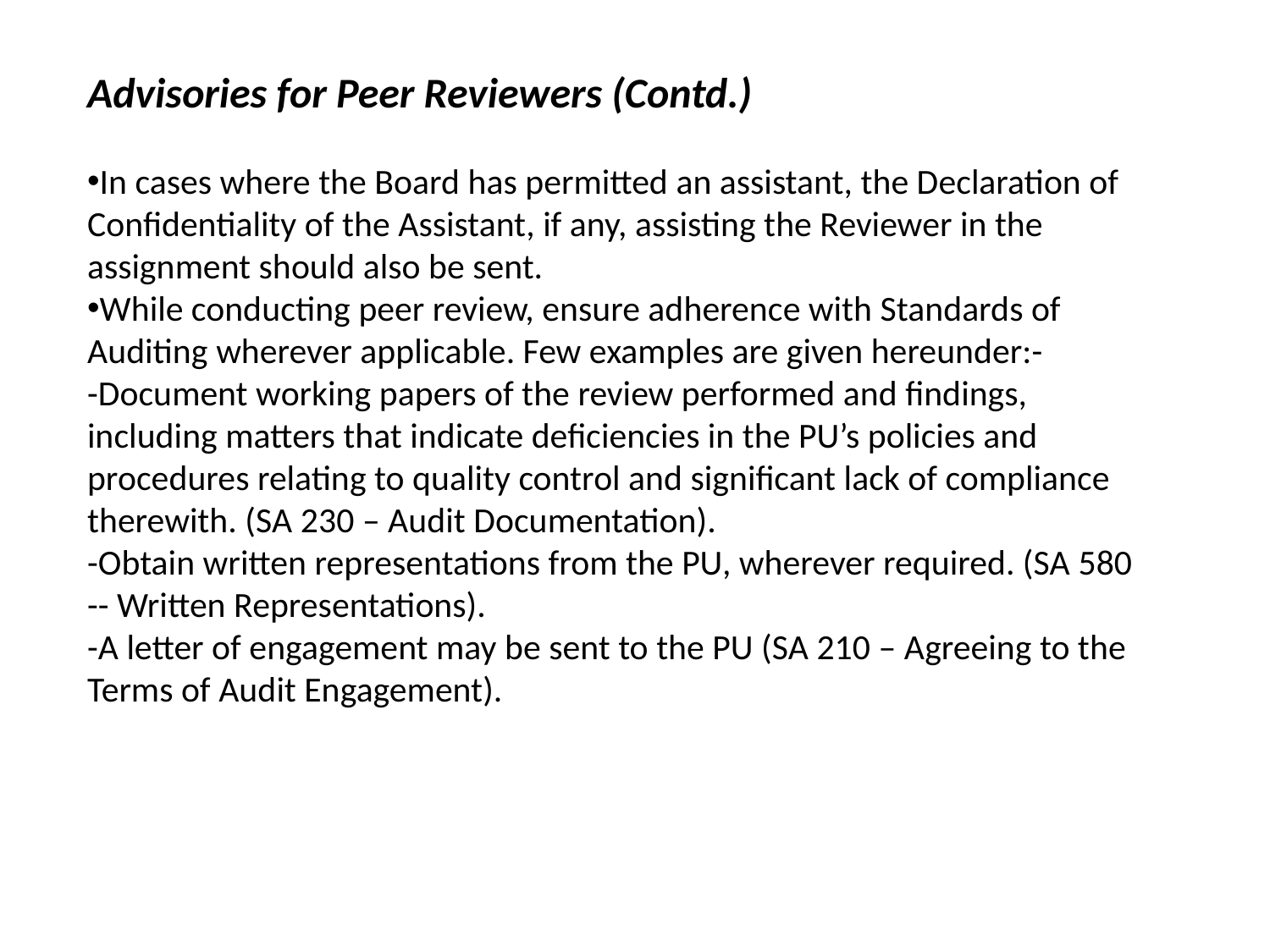

Advisories for Peer Reviewers (Contd.)

In cases where the Board has permitted an assistant, the Declaration of Confidentiality of the Assistant, if any, assisting the Reviewer in the assignment should also be sent.
While conducting peer review, ensure adherence with Standards of Auditing wherever applicable. Few examples are given hereunder:-
-Document working papers of the review performed and findings, including matters that indicate deficiencies in the PU’s policies and procedures relating to quality control and significant lack of compliance therewith. (SA 230 – Audit Documentation).
-Obtain written representations from the PU, wherever required. (SA 580 -- Written Representations).
-A letter of engagement may be sent to the PU (SA 210 – Agreeing to the Terms of Audit Engagement).